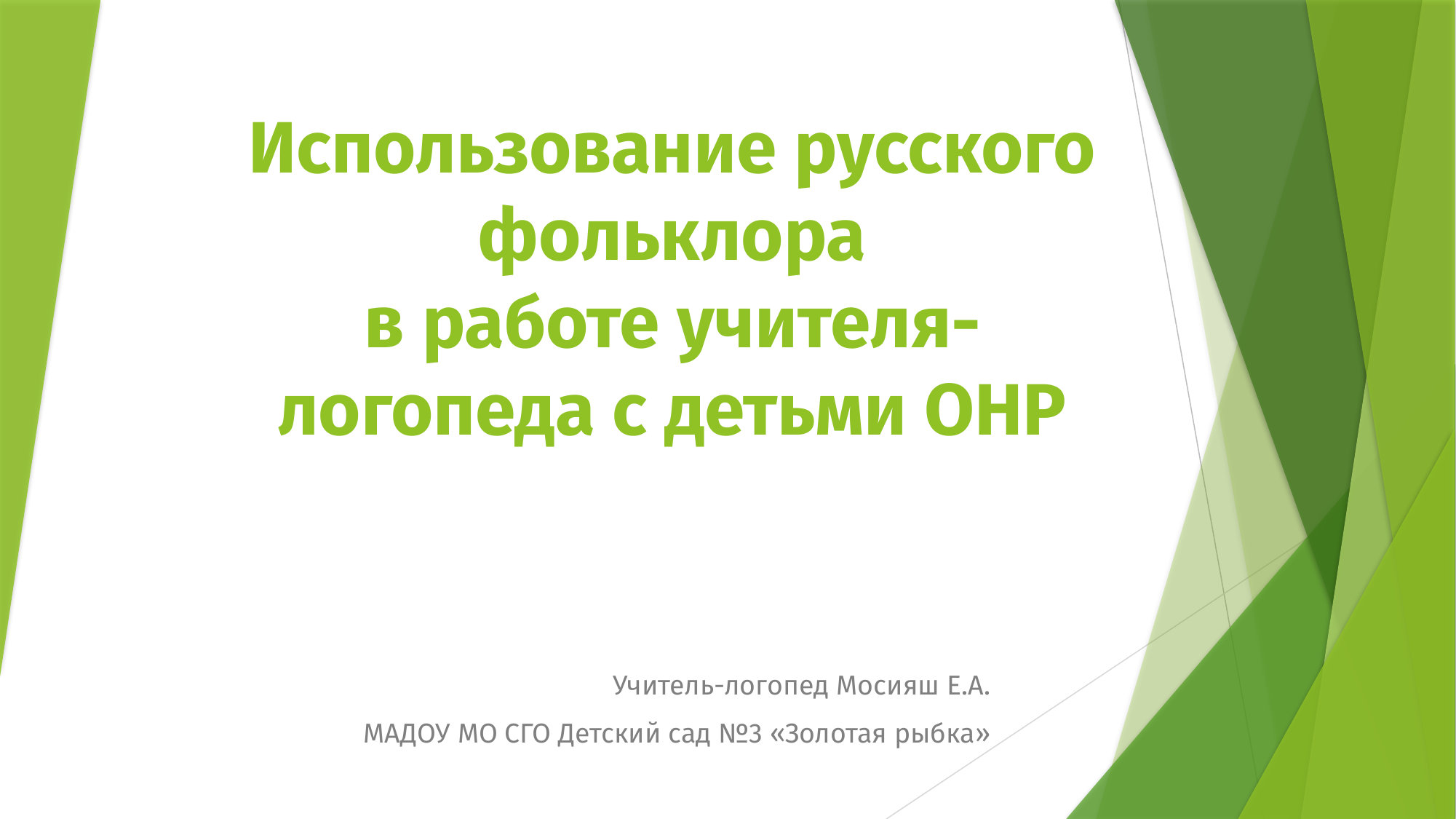

# Использование русского фольклора в работе учителя-логопеда с детьми ОНР
Учитель-логопед Мосияш Е.А.
МАДОУ МО СГО Детский сад №3 «Золотая рыбка»